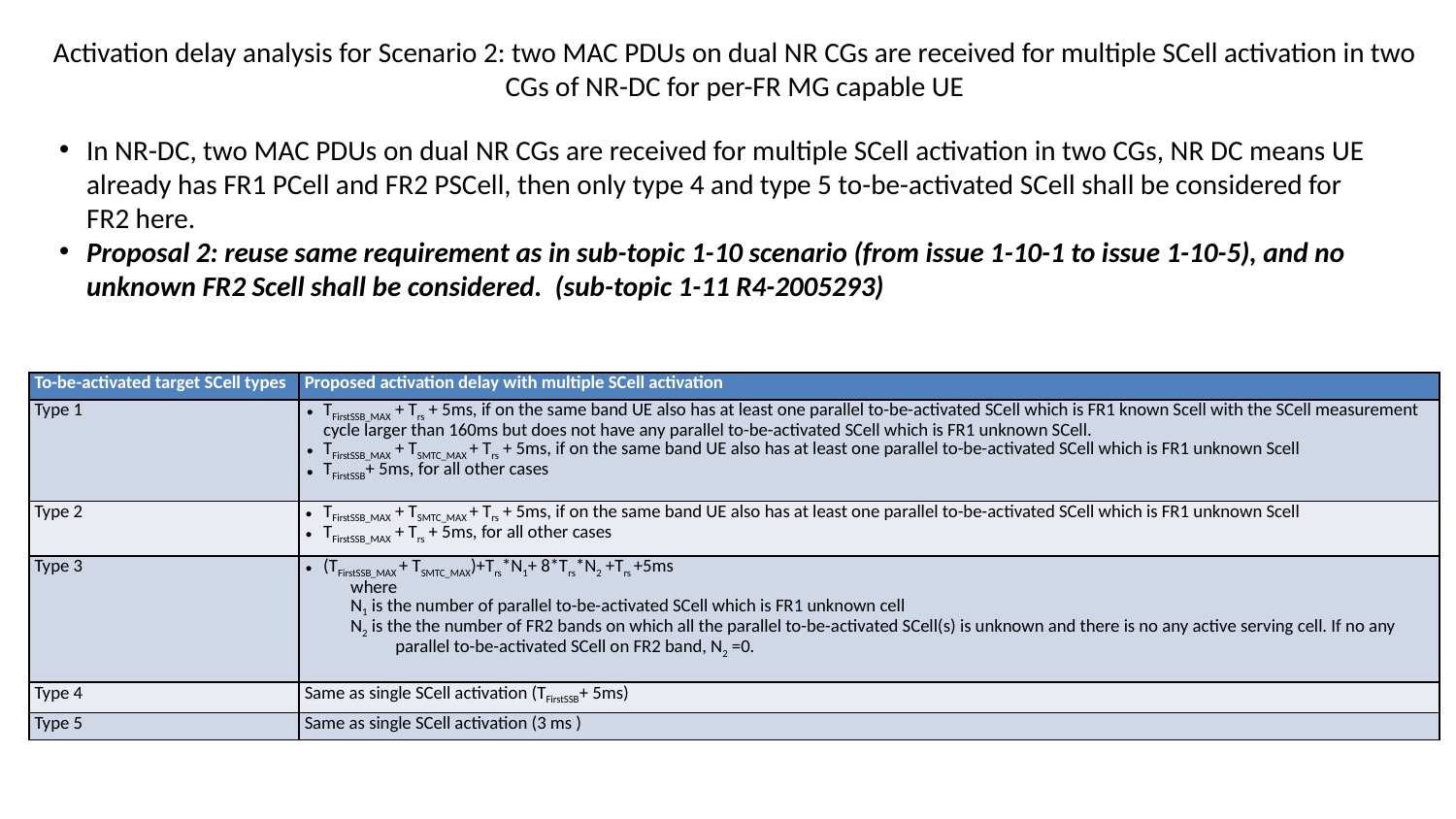

# Activation delay analysis for Scenario 2: two MAC PDUs on dual NR CGs are received for multiple SCell activation in two CGs of NR-DC for per-FR MG capable UE
In NR-DC, two MAC PDUs on dual NR CGs are received for multiple SCell activation in two CGs, NR DC means UE already has FR1 PCell and FR2 PSCell, then only type 4 and type 5 to-be-activated SCell shall be considered for FR2 here.
Proposal 2: reuse same requirement as in sub-topic 1-10 scenario (from issue 1-10-1 to issue 1-10-5), and no unknown FR2 Scell shall be considered.  (sub-topic 1-11 R4-2005293)

| To-be-activated target SCell types | Proposed activation delay with multiple SCell activation |
| --- | --- |
| Type 1 | TFirstSSB\_MAX + Trs + 5ms, if on the same band UE also has at least one parallel to-be-activated SCell which is FR1 known Scell with the SCell measurement cycle larger than 160ms but does not have any parallel to-be-activated SCell which is FR1 unknown SCell. TFirstSSB\_MAX + TSMTC\_MAX + Trs + 5ms, if on the same band UE also has at least one parallel to-be-activated SCell which is FR1 unknown Scell TFirstSSB+ 5ms, for all other cases |
| Type 2 | TFirstSSB\_MAX + TSMTC\_MAX + Trs + 5ms, if on the same band UE also has at least one parallel to-be-activated SCell which is FR1 unknown Scell TFirstSSB\_MAX + Trs + 5ms, for all other cases |
| Type 3 | (TFirstSSB\_MAX + TSMTC\_MAX)+Trs\*N1+ 8\*Trs\*N2 +Trs +5ms where N1 is the number of parallel to-be-activated SCell which is FR1 unknown cell N2 is the the number of FR2 bands on which all the parallel to-be-activated SCell(s) is unknown and there is no any active serving cell. If no any parallel to-be-activated SCell on FR2 band, N2 =0. |
| Type 4 | Same as single SCell activation (TFirstSSB+ 5ms) |
| Type 5 | Same as single SCell activation (3 ms ) |